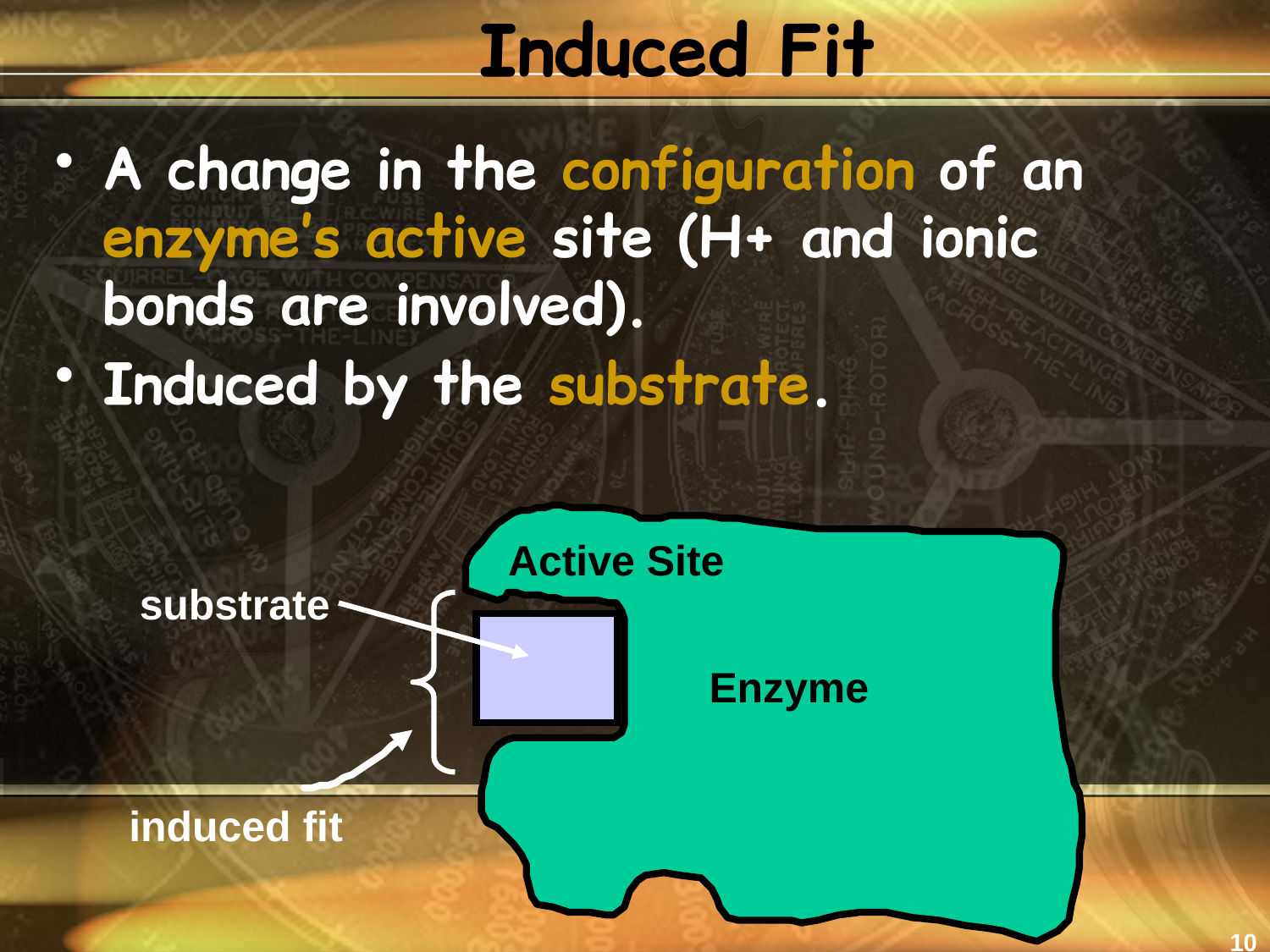

# Induced Fit
A change in the configuration of an enzyme’s active site (H+ and ionic bonds are involved).
Induced by the substrate.

Active Site
Enzyme
substrate

induced fit
10